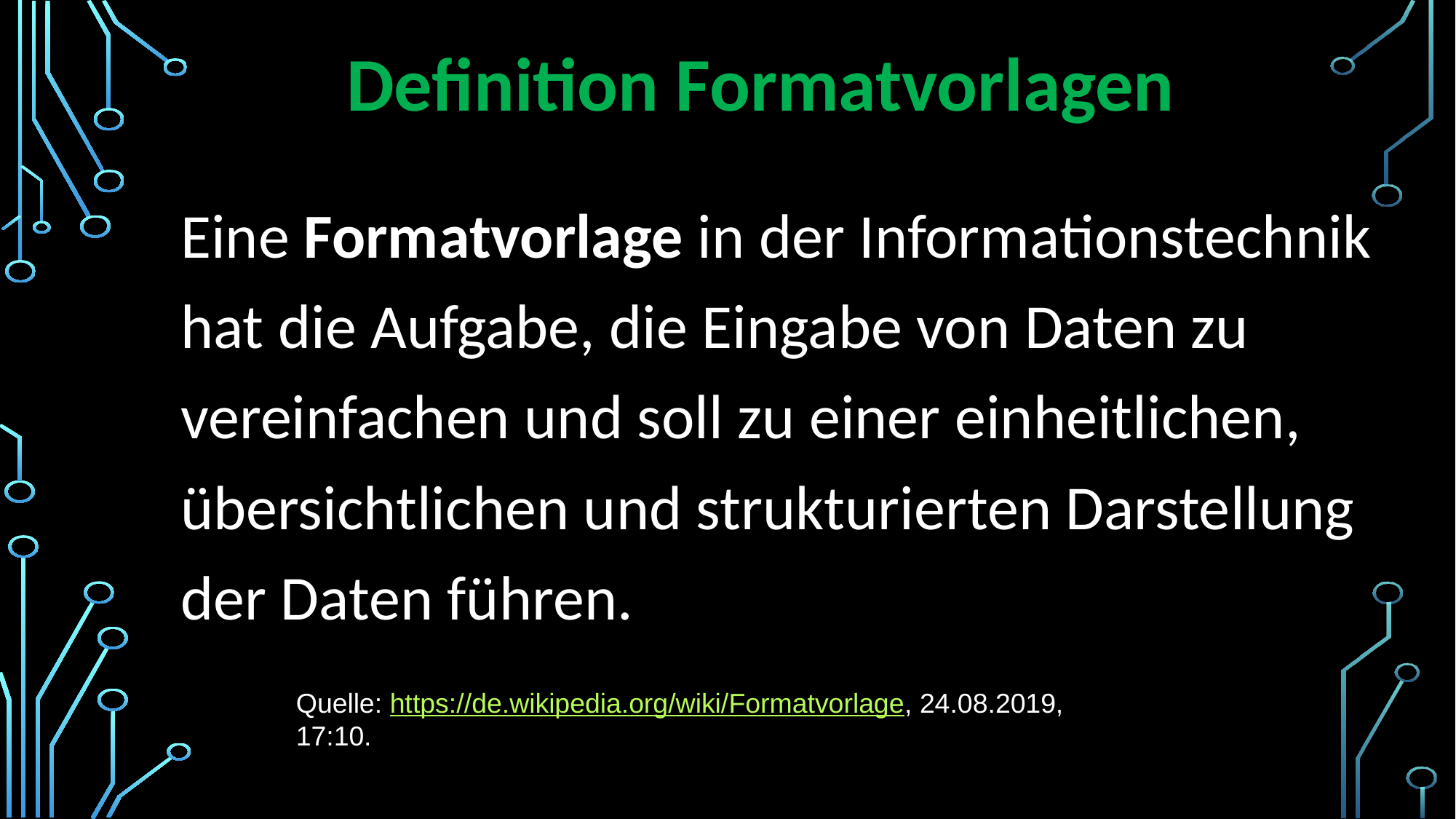

# Definition Formatvorlagen
Eine Formatvorlage in der Informationstechnik hat die Aufgabe, die Eingabe von Daten zu vereinfachen und soll zu einer einheitlichen, übersichtlichen und strukturierten Darstellung der Daten führen.
Quelle: https://de.wikipedia.org/wiki/Formatvorlage, 24.08.2019, 17:10.